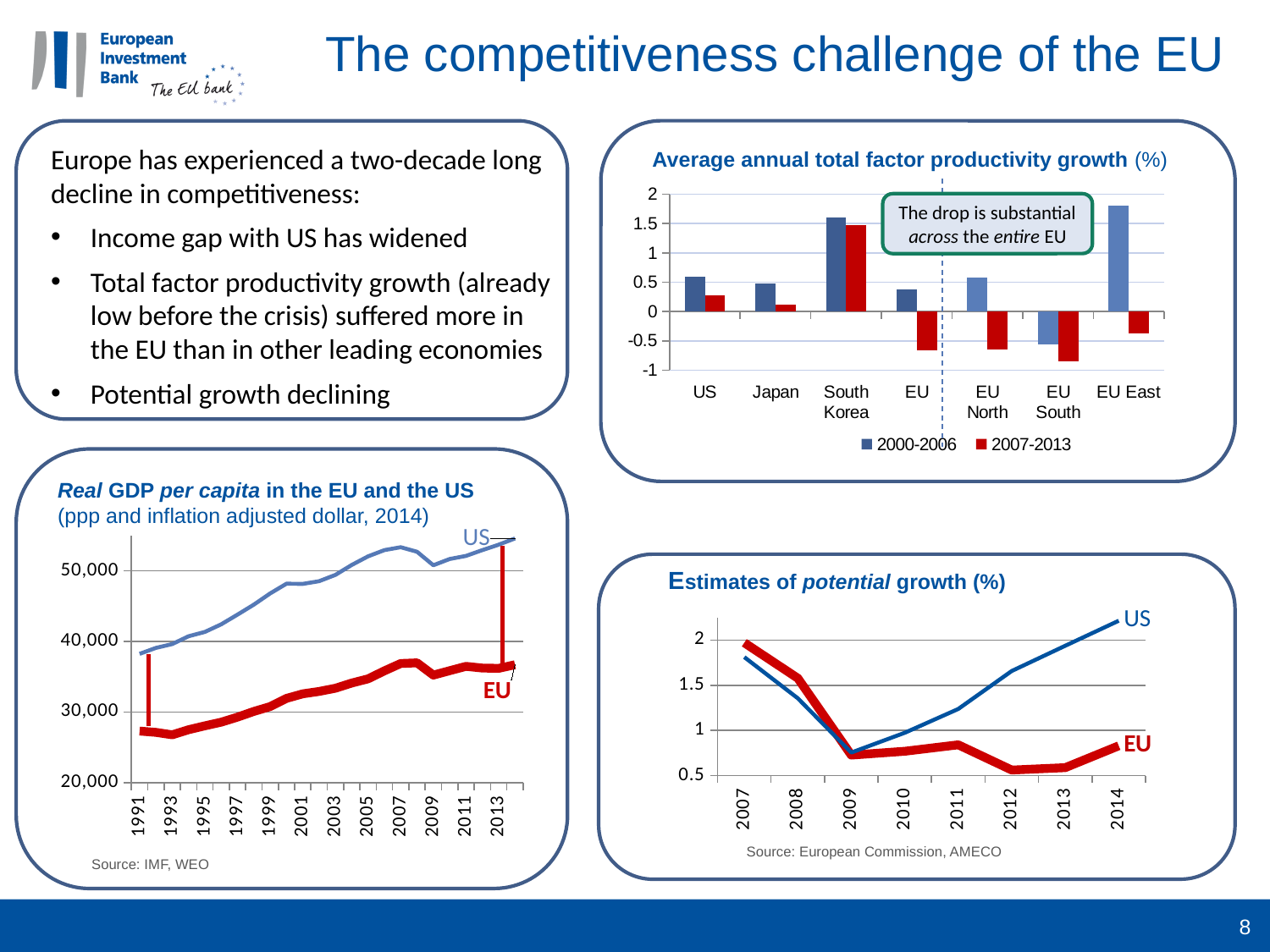

# The competitiveness challenge of the EU

Europe has experienced a two-decade long decline in competitiveness:
Income gap with US has widened
Total factor productivity growth (already low before the crisis) suffered more in the EU than in other leading economies
Potential growth declining
Average annual total factor productivity growth (%)
The drop is substantial across the entire EU

### Chart

| Category | 2000-2006 | 2007-2013 |
|---|---|---|
| US | 0.5954340333067076 | 0.2733512795742854 |
| Japan | 0.47903465661807143 | 0.12410325673883893 |
| South Korea | 1.6088644930283946 | 1.4793699288190965 |
| EU | 0.37243232664940784 | -0.6683480686915488 |
| EU North | 0.5805222096408214 | -0.64607659739363 |
| EU South | -0.5665778288137524 | -0.8472334440582041 |
| EU East | 1.8052698430892633 | -0.37094578360478137 |
Real GDP per capita in the EU and the US
(ppp and inflation adjusted dollar, 2014)

### Chart

| Category | US | EU |
|---|---|---|
| 1991 | 38241.76690021161 | 27297.193417850314 |
| 1992 | 39079.161349771144 | 27118.75799943318 |
| 1993 | 39632.09528667922 | 26770.69013583767 |
| 1994 | 40735.16199493122 | 27489.23272928102 |
| 1995 | 41350.45166698529 | 28044.11372826722 |
| 1996 | 42422.89450639513 | 28557.224981825053 |
| 1997 | 43799.80224526996 | 29273.80151630518 |
| 1998 | 45218.08032034391 | 30083.363658238126 |
| 1999 | 46798.714481277944 | 30773.36395529938 |
| 2000 | 48179.08225415512 | 31928.993202242113 |
| 2001 | 48151.44801121154 | 32574.590022614117 |
| 2002 | 48534.381293147846 | 32917.52057712344 |
| 2003 | 49430.60435792932 | 33365.02136059261 |
| 2004 | 50837.57241354354 | 34103.85259112433 |
| 2005 | 52054.70488692967 | 34704.41426814659 |
| 2006 | 52939.18269203916 | 35838.02606237476 |
| 2007 | 53350.198955669475 | 36872.57972131872 |
| 2008 | 52703.443199594956 | 36964.573337111826 |
| 2009 | 50797.743989580005 | 35233.48513748 |
| 2010 | 51682.26412577306 | 35858.99803382664 |
| 2011 | 52120.97856676443 | 36469.26693488593 |
| 2012 | 52935.769833225575 | 36229.99266761121 |
| 2013 | 53710.870191871305 | 36189.121942210935 |
| 2014 | 54596.653000000006 | 36699.783 |
Source: IMF, WEO

Estimates of potential growth (%)

### Chart

| Category | EU | US |
|---|---|---|
| 2014 | 0.829502553353545 | 2.2132240370833056 |
| 2013 | 0.5884042955097035 | 1.9361755319555973 |
| 2012 | 0.5616039153029107 | 1.657588946208599 |
| 2011 | 0.8406940581725975 | 1.2374907043799066 |
| 2010 | 0.7692568499537034 | 0.9736386555290188 |
| 2009 | 0.726568533474059 | 0.7550909207461709 |
| 2008 | 1.5775290607832337 | 1.3559078843532468 |
| 2007 | 1.9693217995305101 | 1.810707414818613 |
Source: European Commission, AMECO
8